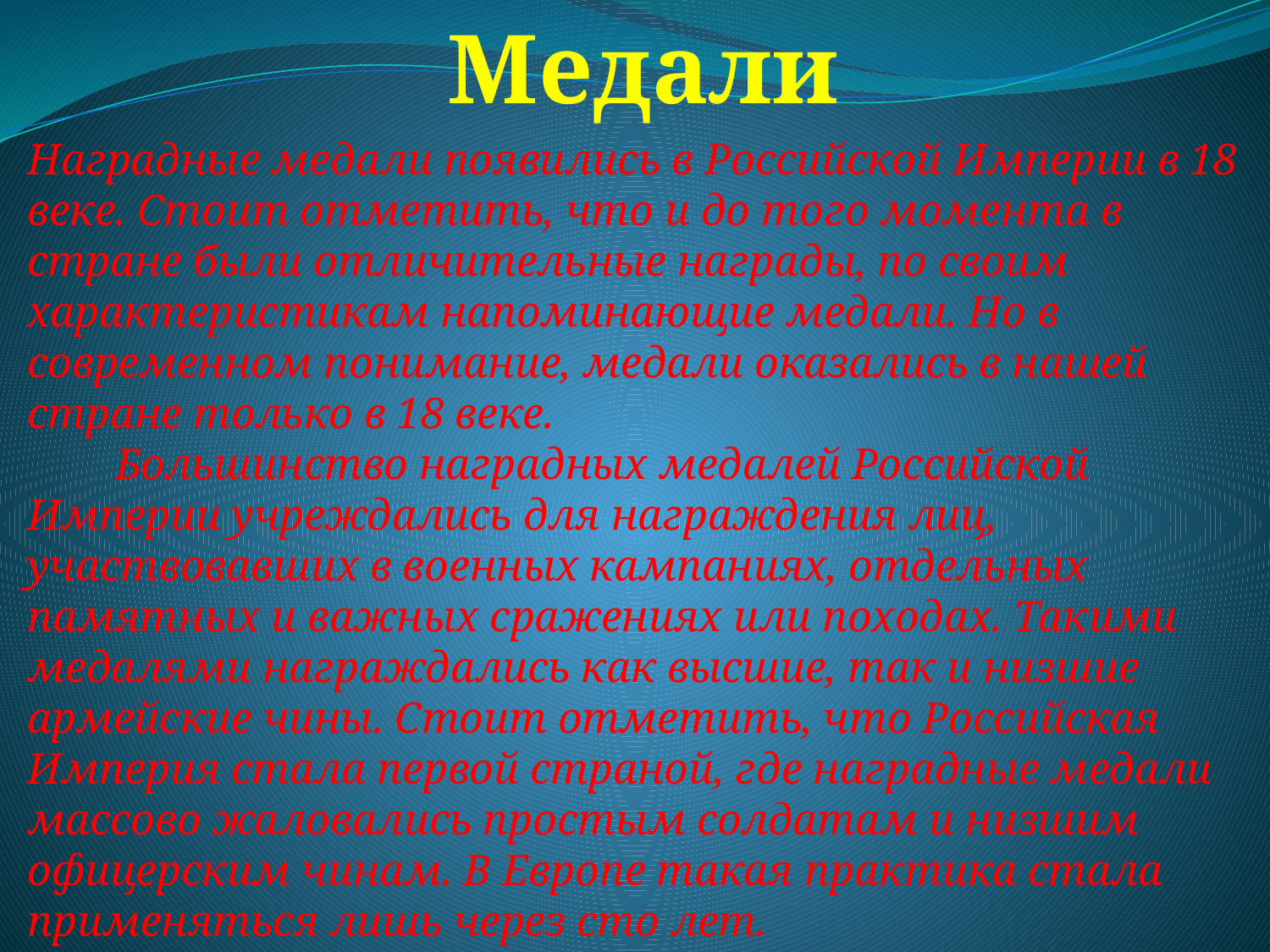

Медали

Наградные медали появились в Российской Империи в 18 веке. Стоит отметить, что и до того момента в стране были отличительные награды, по своим характеристикам напоминающие медали. Но в современном понимание, медали оказались в нашей стране только в 18 веке.
        Большинство наградных медалей Российской Империи учреждались для награждения лиц, участвовавших в военных кампаниях, отдельных памятных и важных сражениях или походах. Такими медалями награждались как высшие, так и низшие армейские чины. Стоит отметить, что Российская Империя стала первой страной, где наградные медали массово жаловались простым солдатам и низшим офицерским чинам. В Европе такая практика стала применяться лишь через сто лет.